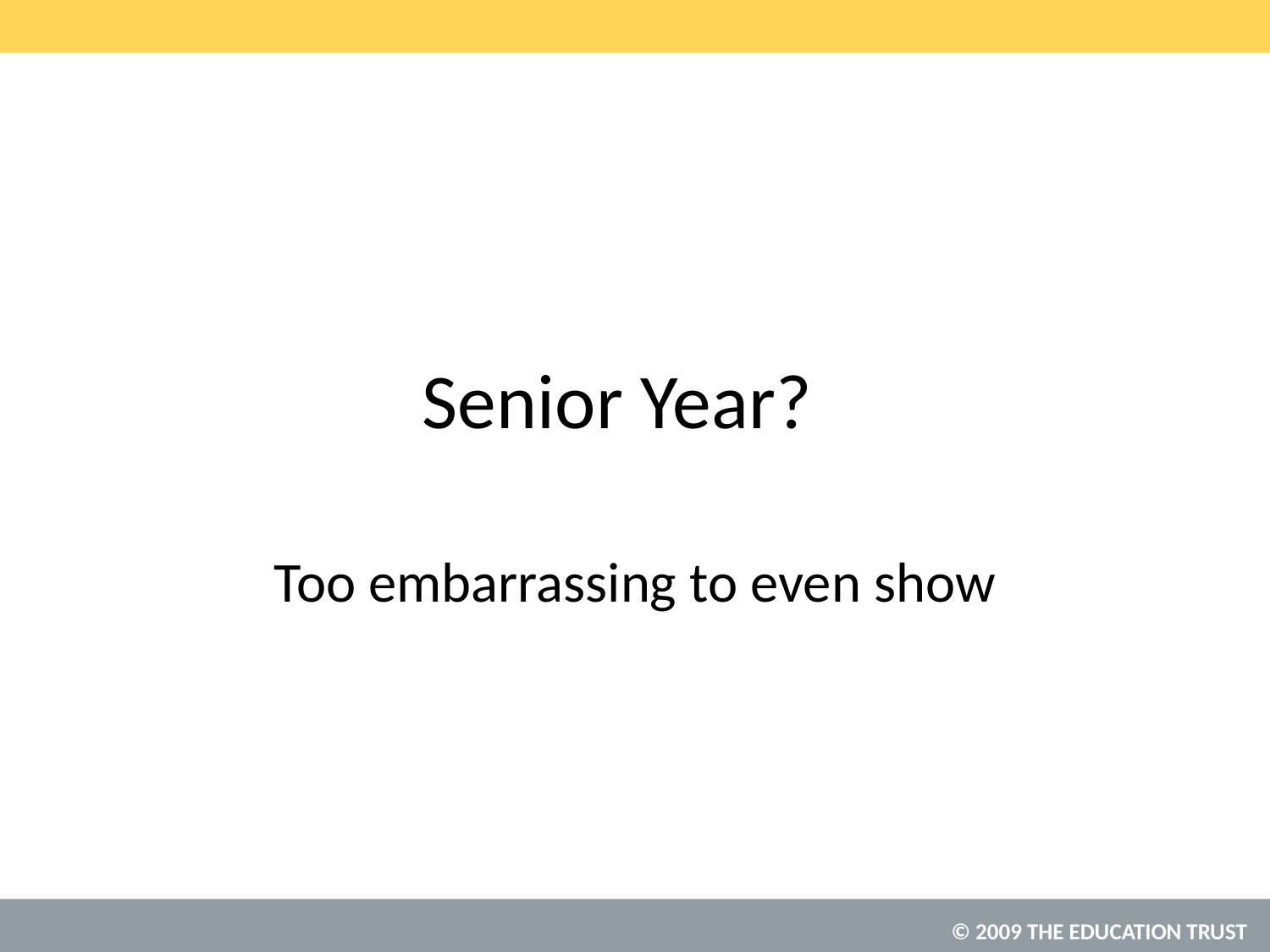

# Senior Year?
Too embarrassing to even show